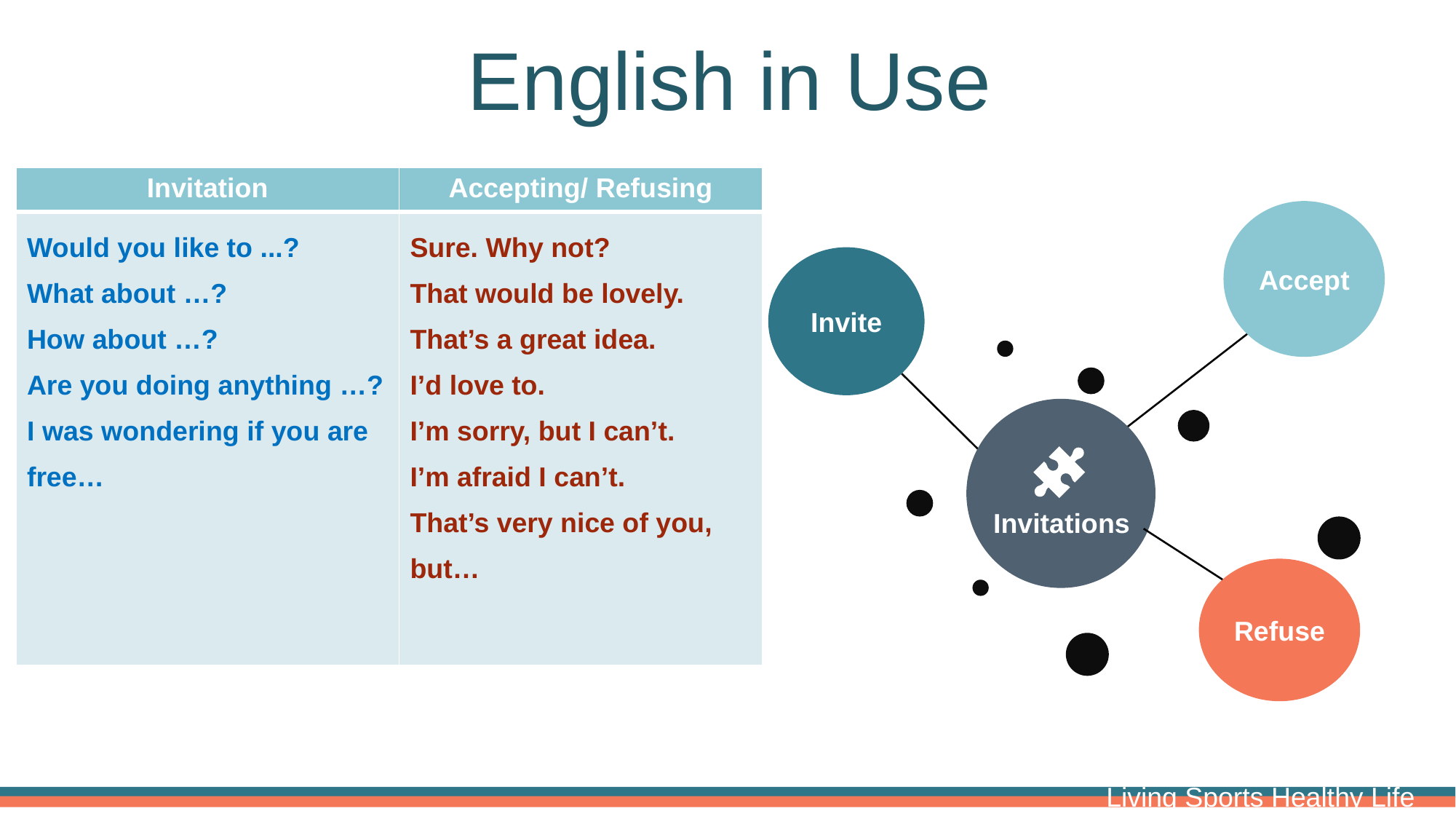

English in Use
| Invitation | Accepting/ Refusing |
| --- | --- |
| Would you like to ...? What about …? How about …? Are you doing anything …? I was wondering if you are free… | Sure. Why not? That would be lovely. That’s a great idea. I’d love to. I’m sorry, but I can’t. I’m afraid I can’t. That’s very nice of you, but… |
Accept
Invite

Invitations

Refuse